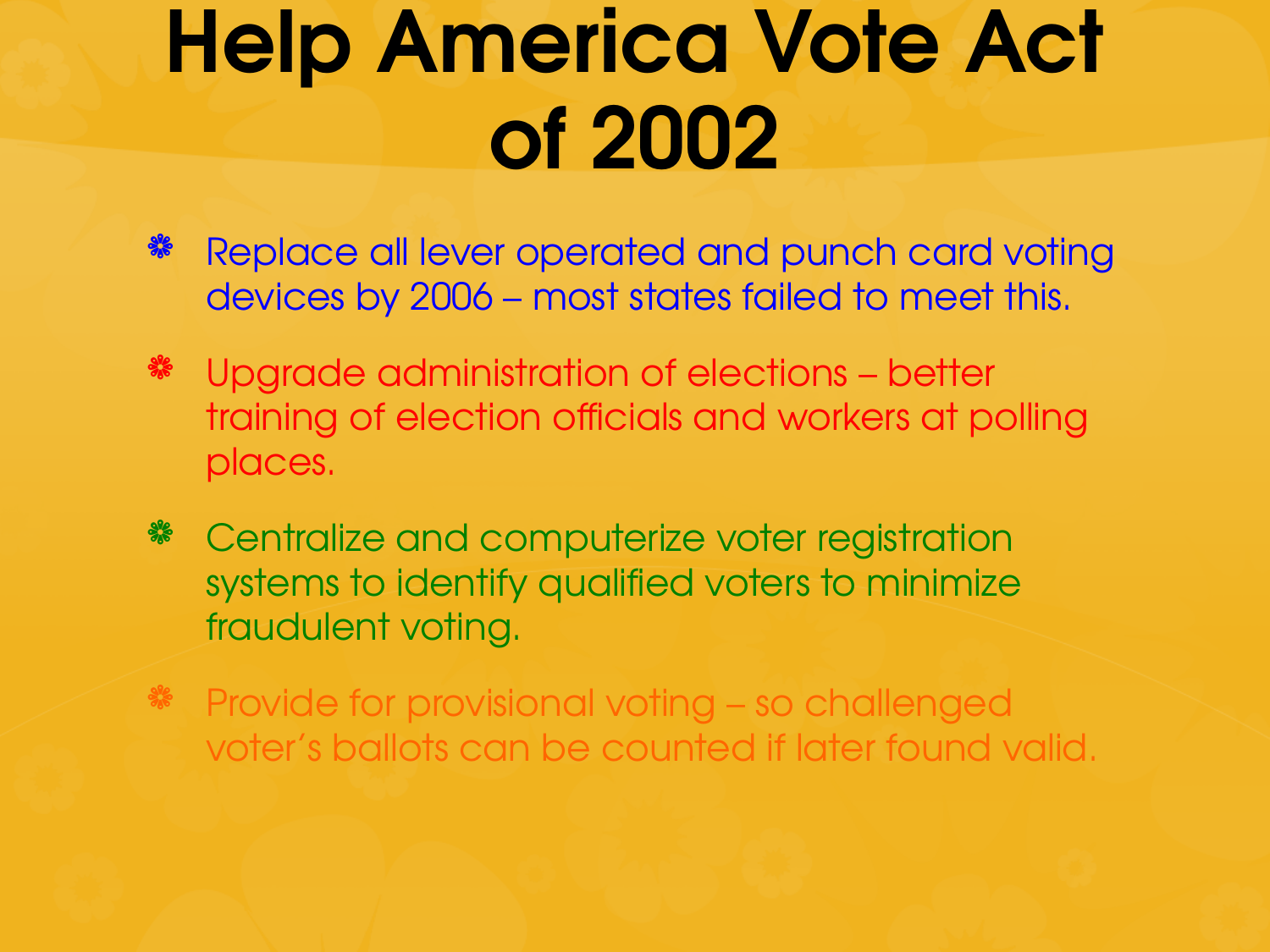

# Help America Vote Act of 2002
Replace all lever operated and punch card voting devices by 2006 – most states failed to meet this.
Upgrade administration of elections – better training of election officials and workers at polling places.
Centralize and computerize voter registration systems to identify qualified voters to minimize fraudulent voting.
Provide for provisional voting – so challenged voter’s ballots can be counted if later found valid.